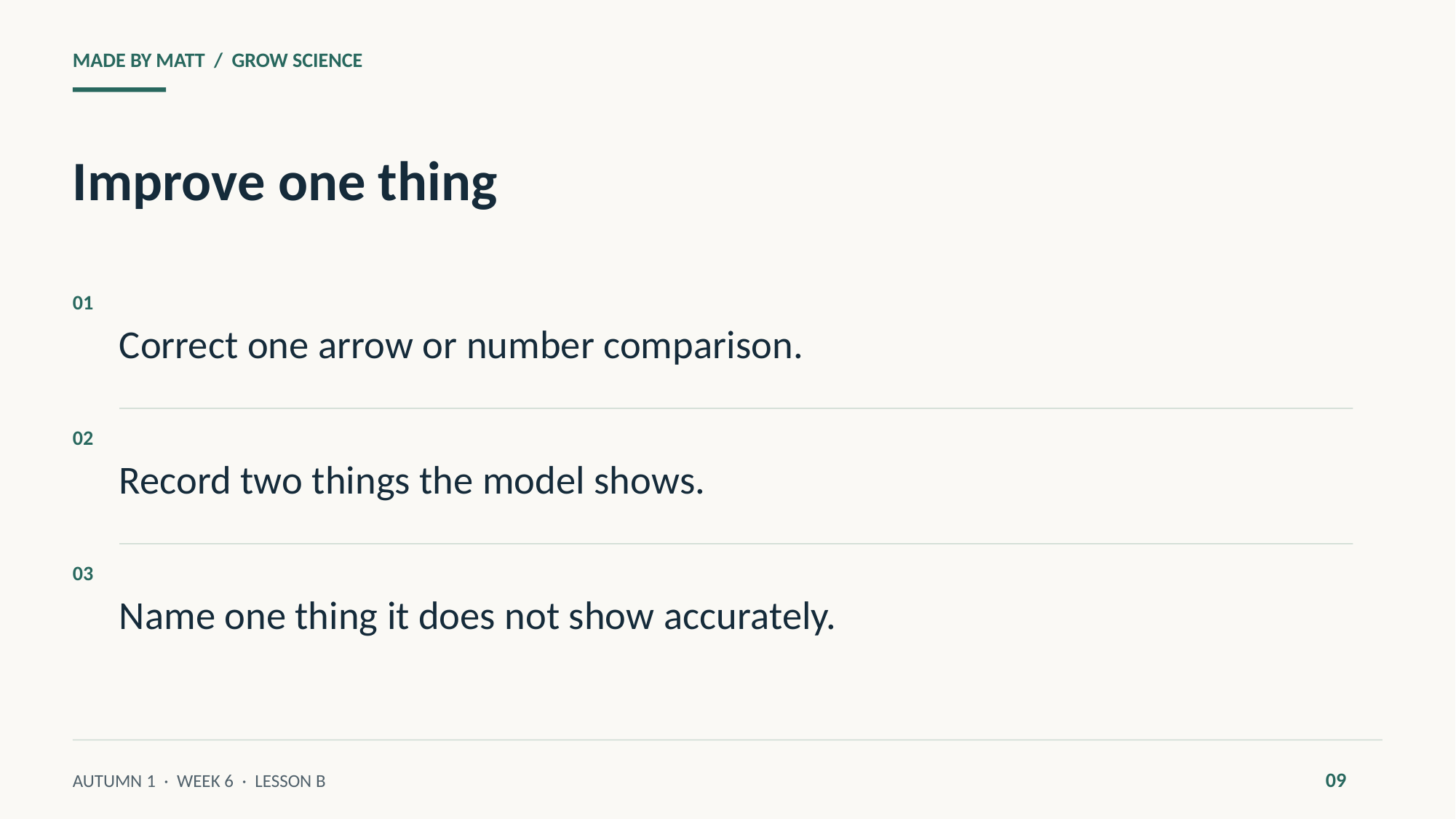

MADE BY MATT  /  GROW SCIENCE

Improve one thing
Correct one arrow or number comparison.
01

Record two things the model shows.
02

Name one thing it does not show accurately.
03

09
AUTUMN 1  ·  WEEK 6  ·  LESSON B